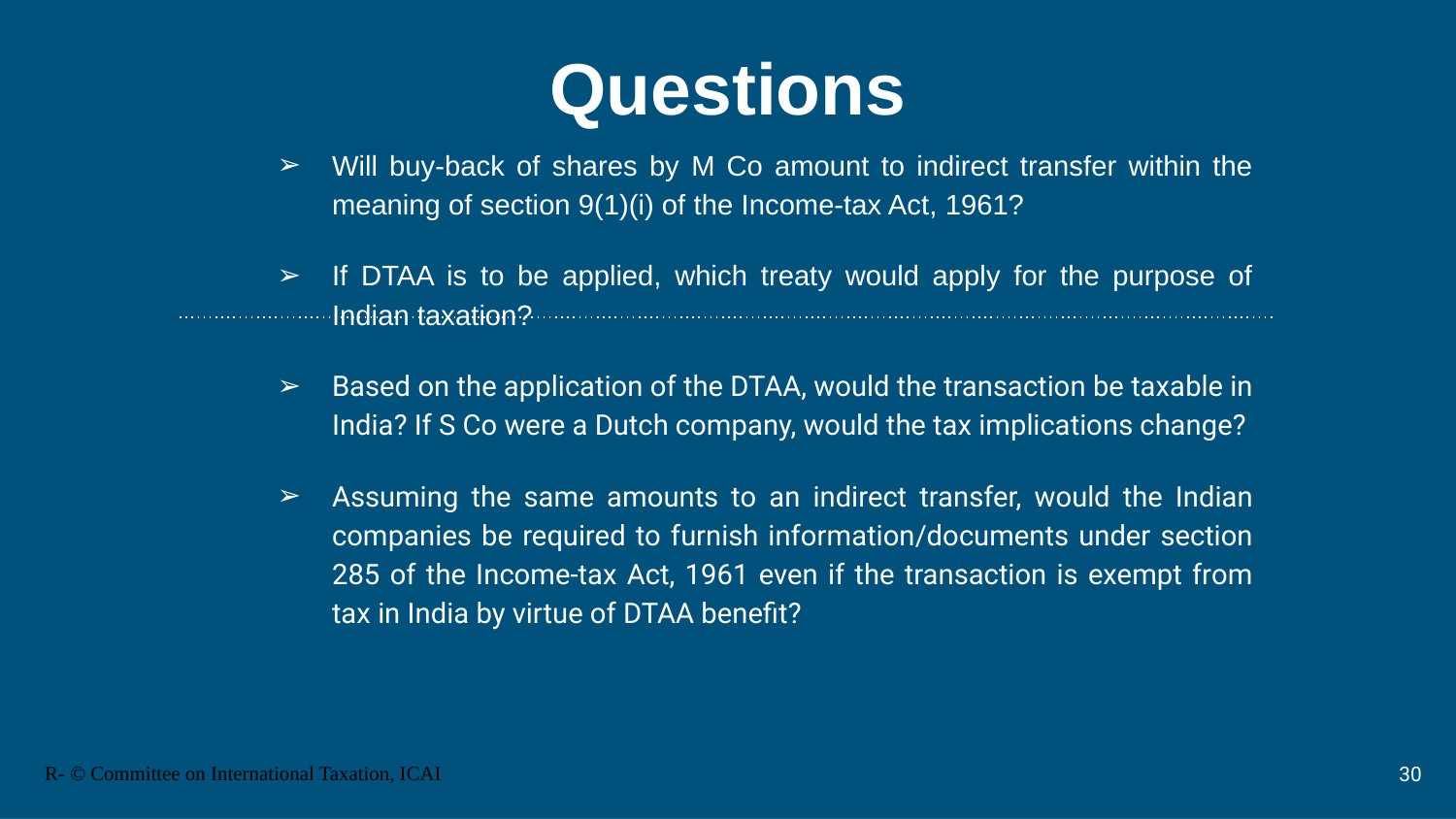

# Questions
Will buy-back of shares by M Co amount to indirect transfer within the meaning of section 9(1)(i) of the Income-tax Act, 1961?
If DTAA is to be applied, which treaty would apply for the purpose of Indian taxation?
Based on the application of the DTAA, would the transaction be taxable in India? If S Co were a Dutch company, would the tax implications change?
Assuming the same amounts to an indirect transfer, would the Indian companies be required to furnish information/documents under section 285 of the Income-tax Act, 1961 even if the transaction is exempt from tax in India by virtue of DTAA benefit?

30
R- © Committee on International Taxation, ICAI